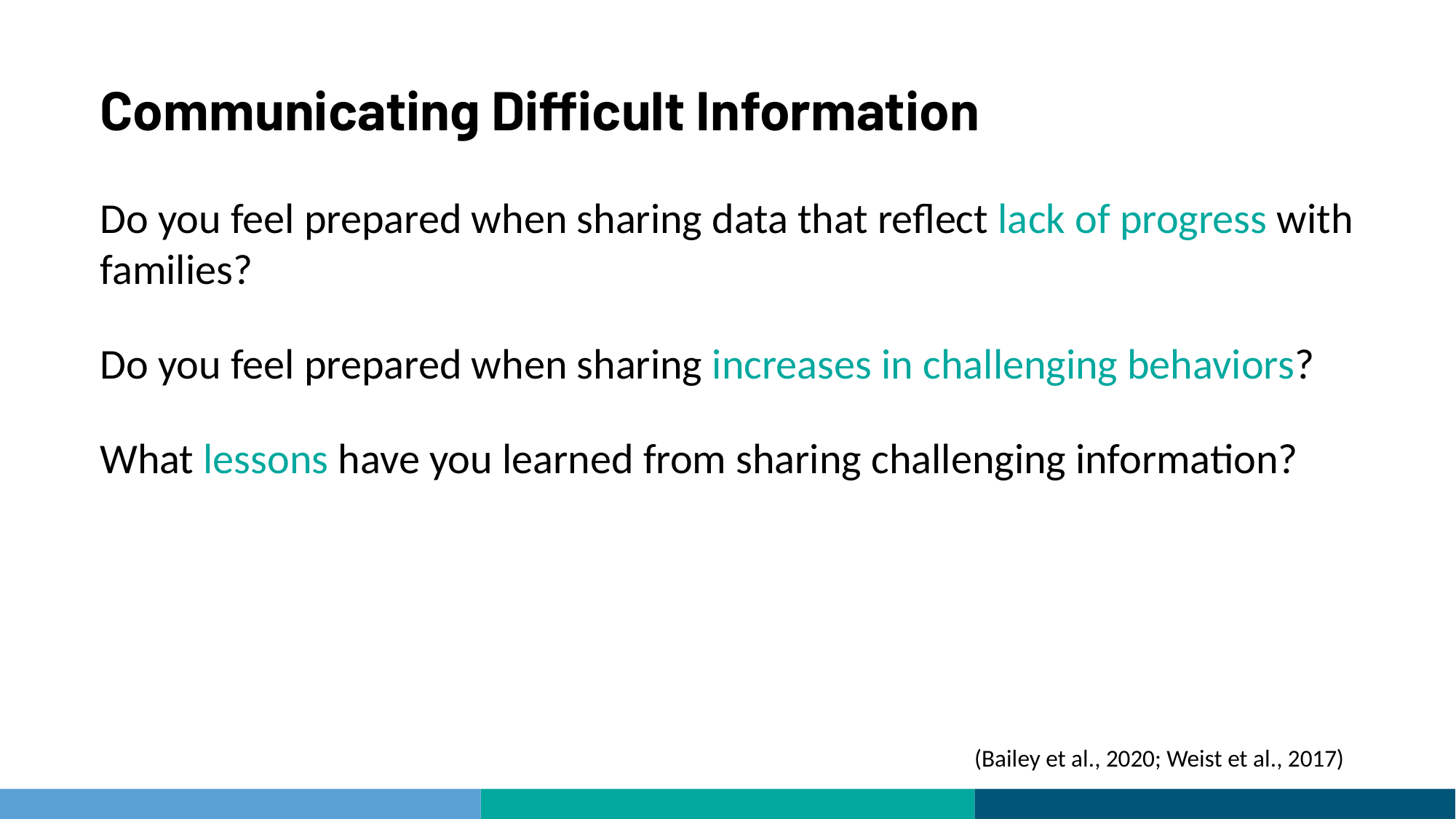

# Communicating Difficult Information
Do you feel prepared when sharing data that reflect lack of progress with families?

Do you feel prepared when sharing increases in challenging behaviors?

What lessons have you learned from sharing challenging information?

(Bailey et al., 2020; Weist et al., 2017)